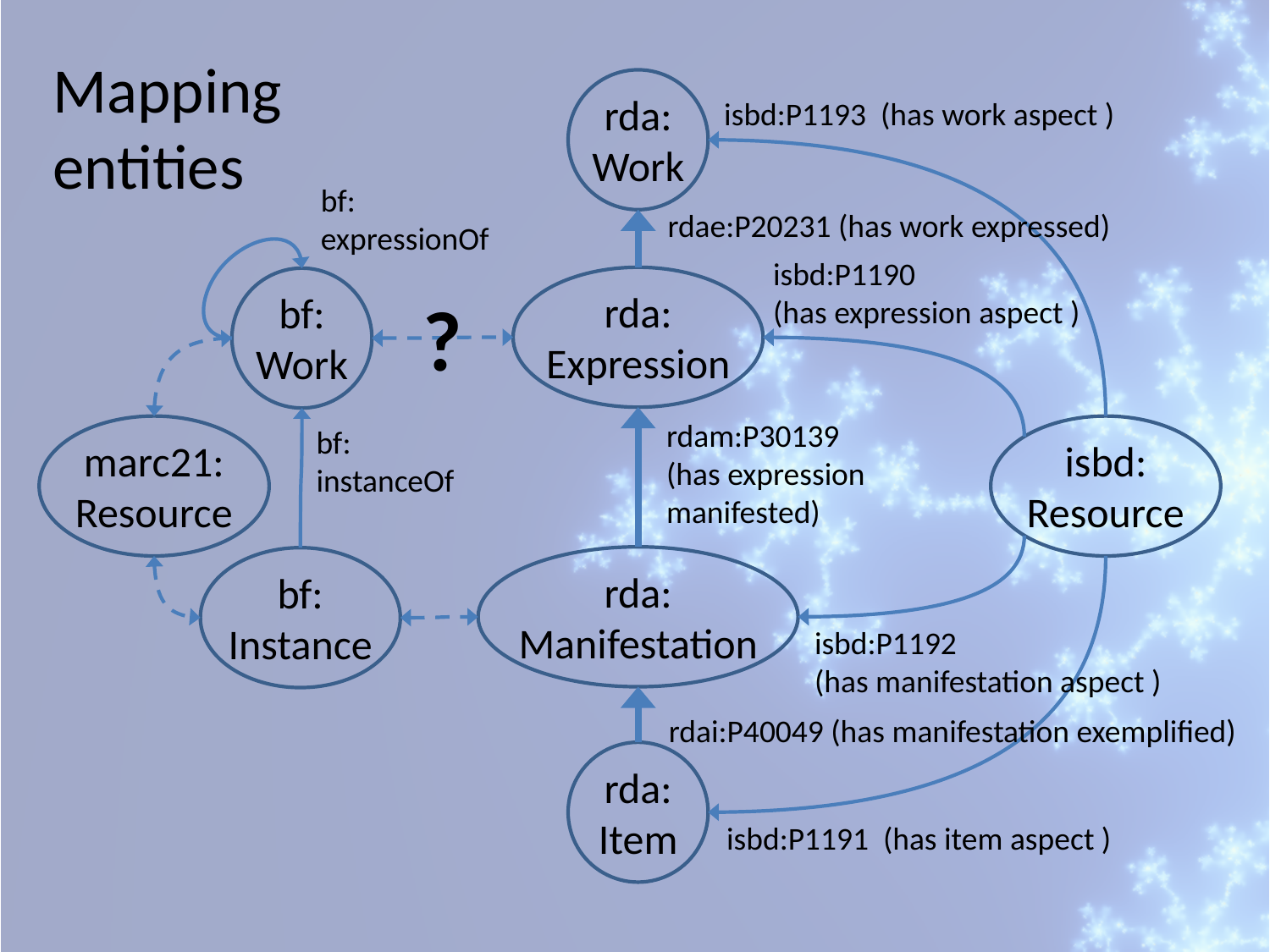

Mapping
entities

rda:
Work
isbd:P1193  (has work aspect )
bf:
expressionOf
rdae:P20231 (has work expressed)
isbd:P1190
(has expression aspect )

rda:
Expression

bf:
Work
?
rdam:P30139
(has expression
manifested)

marc21:
Resource
bf:
instanceOf

isbd:
Resource

rda:
Manifestation

bf:
Instance
isbd:P1192
(has manifestation aspect )
rdai:P40049 (has manifestation exemplified)

rda:
Item
isbd:P1191  (has item aspect )